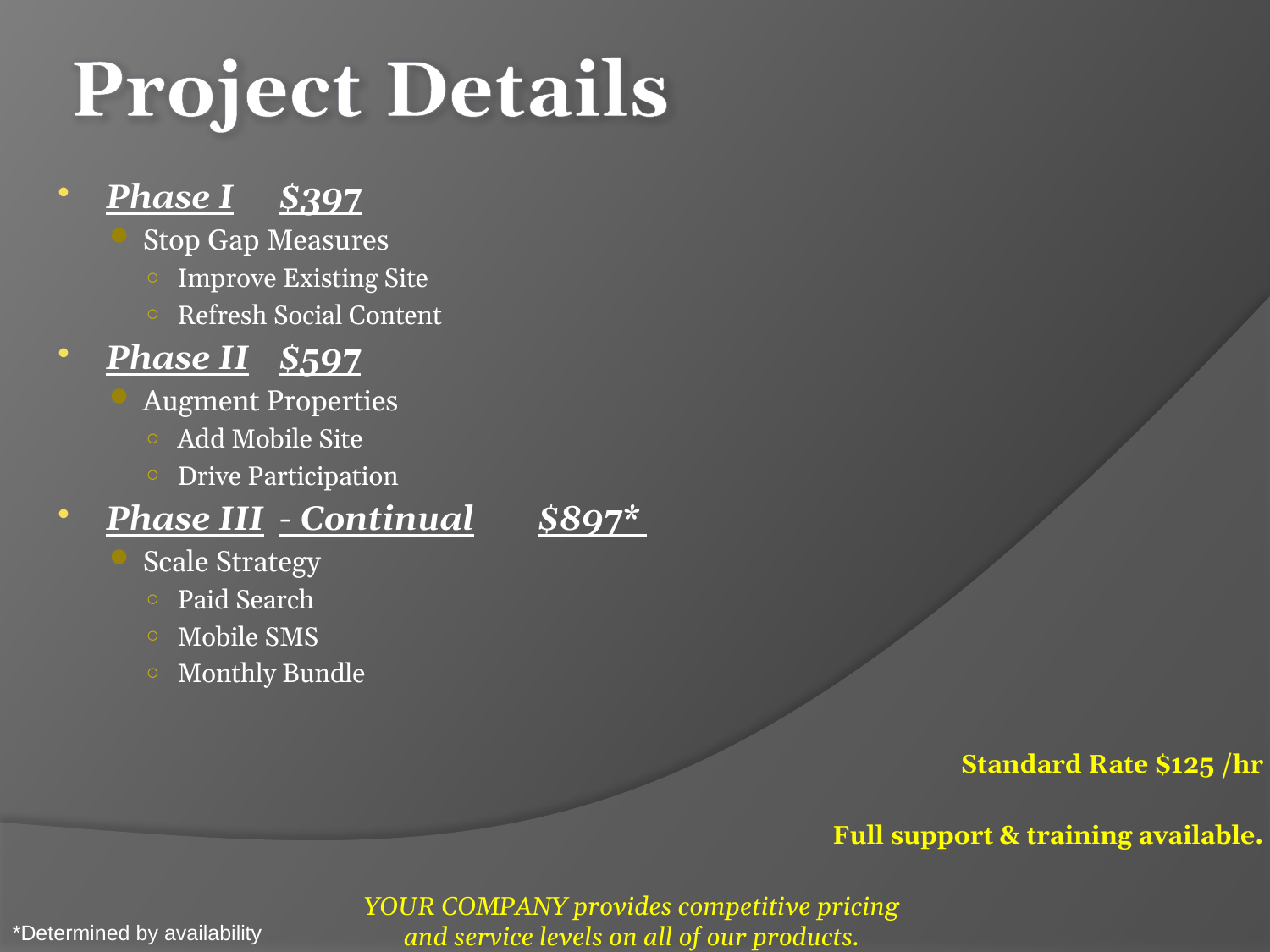

# Project Details
Phase I					$397
Stop Gap Measures
Improve Existing Site
Refresh Social Content
Phase II					$597
Augment Properties
Add Mobile Site
Drive Participation
Phase III	- Continual			$897*
Scale Strategy
Paid Search
Mobile SMS
Monthly Bundle

Standard Rate $125 /hr

Full support & training available.

YOUR COMPANY provides competitive pricing
and service levels on all of our products.

*Determined by availability